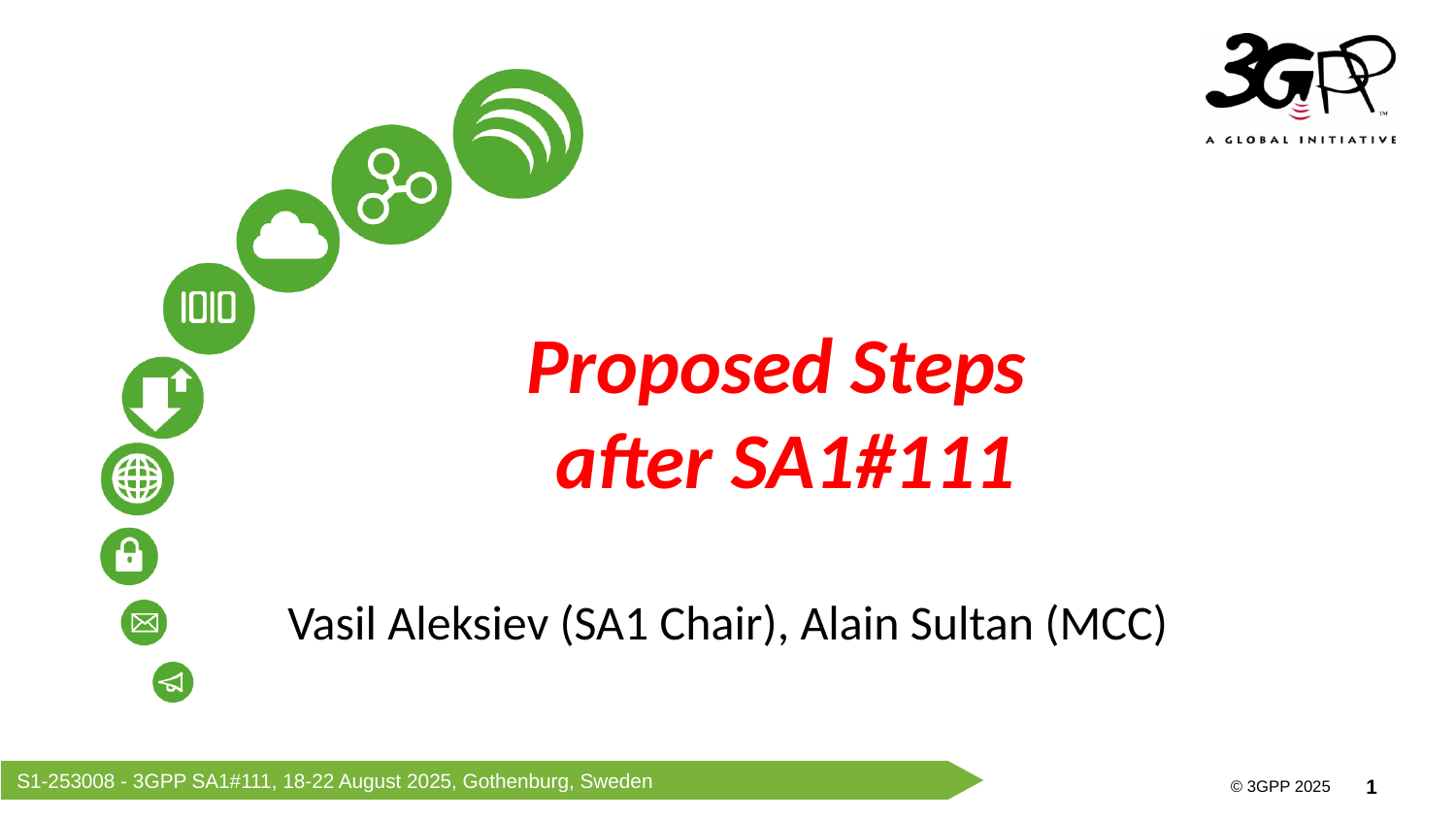

Proposed Steps
after SA1#111
Vasil Aleksiev (SA1 Chair), Alain Sultan (MCC)

S1-253008 - 3GPP SA1#111, 18-22 August 2025, Gothenburg, Sweden

© 3GPP 2025